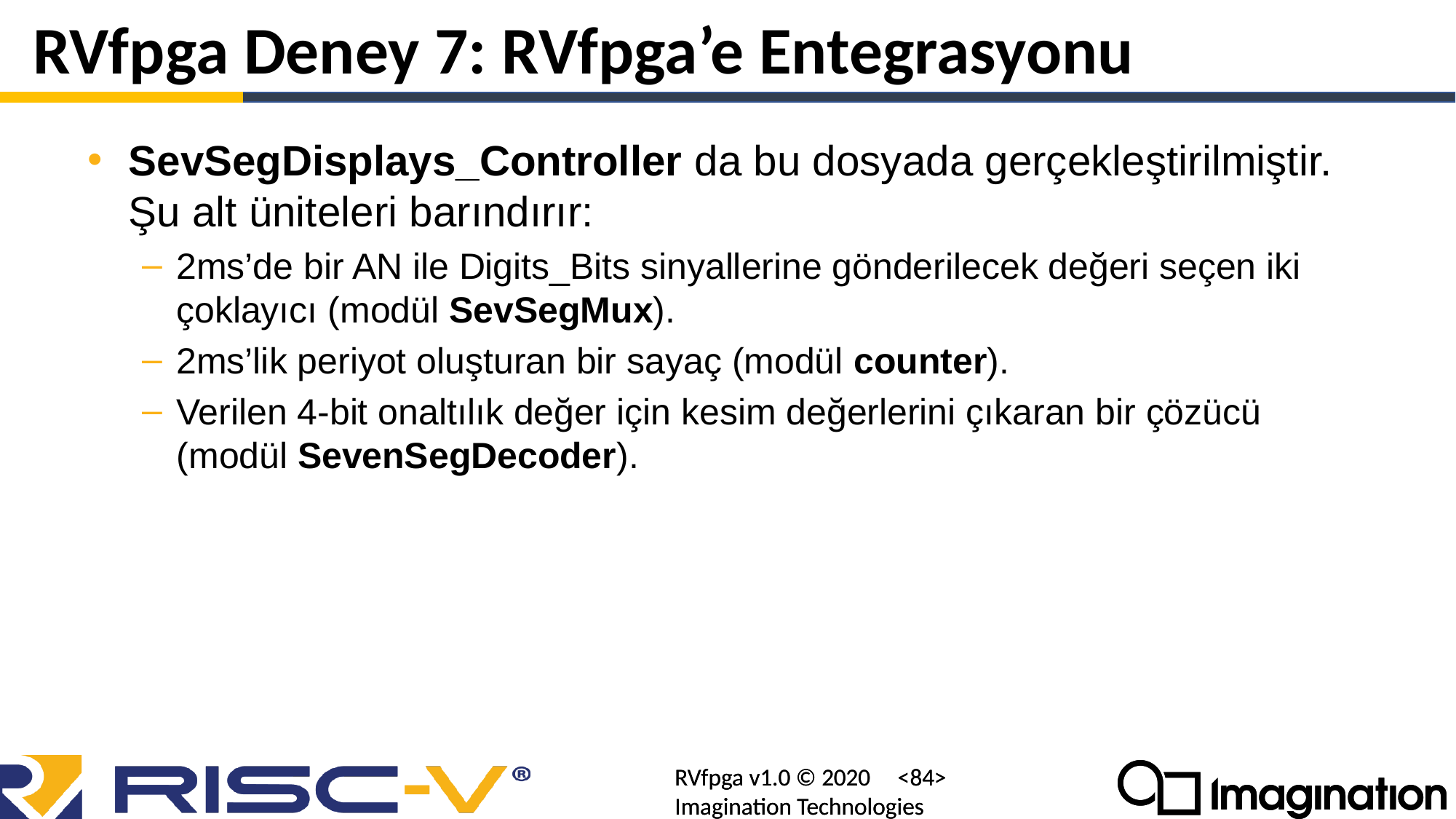

# RVfpga Deney 7: RVfpga’e Entegrasyonu
SevSegDisplays_Controller da bu dosyada gerçekleştirilmiştir. Şu alt üniteleri barındırır:
2ms’de bir AN ile Digits_Bits sinyallerine gönderilecek değeri seçen iki çoklayıcı (modül SevSegMux).
2ms’lik periyot oluşturan bir sayaç (modül counter).
Verilen 4-bit onaltılık değer için kesim değerlerini çıkaran bir çözücü (modül SevenSegDecoder).